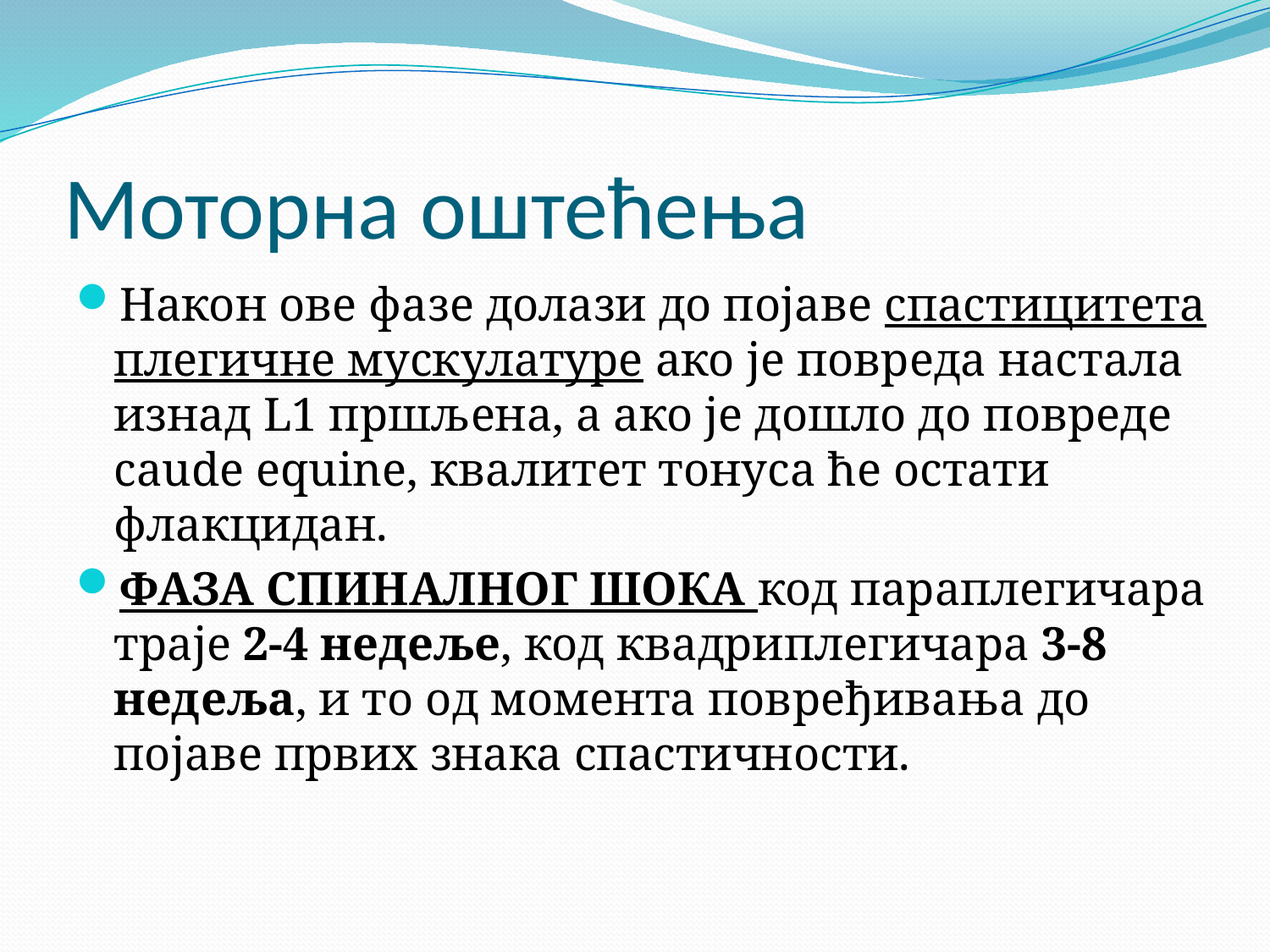

# Моторна оштећења
Након ове фазе долази до појаве спастицитета плегичне мускулатуре ако је повреда настала изнад L1 пршљена, а ако је дошло до повреде caude equine, квалитет тонуса ће остати флакцидан.
ФАЗА СПИНАЛНОГ ШОКА код параплегичара траје 2-4 недеље, код квадриплегичара 3-8 недеља, и то од момента повређивања до појаве првих знака спастичности.